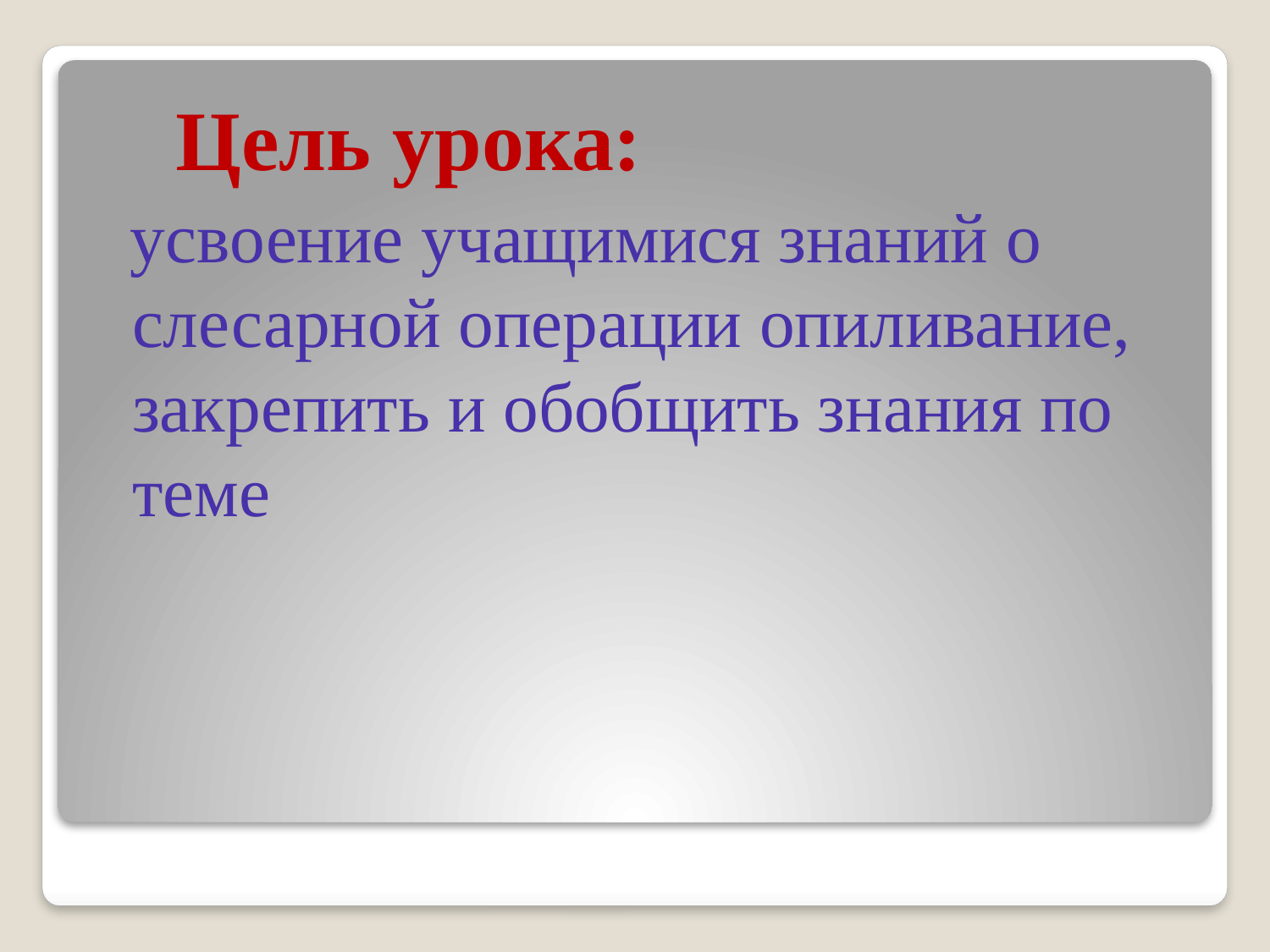

Цель урока:
  усвоение учащимися знаний о слесарной операции опиливание, закрепить и обобщить знания по теме

#